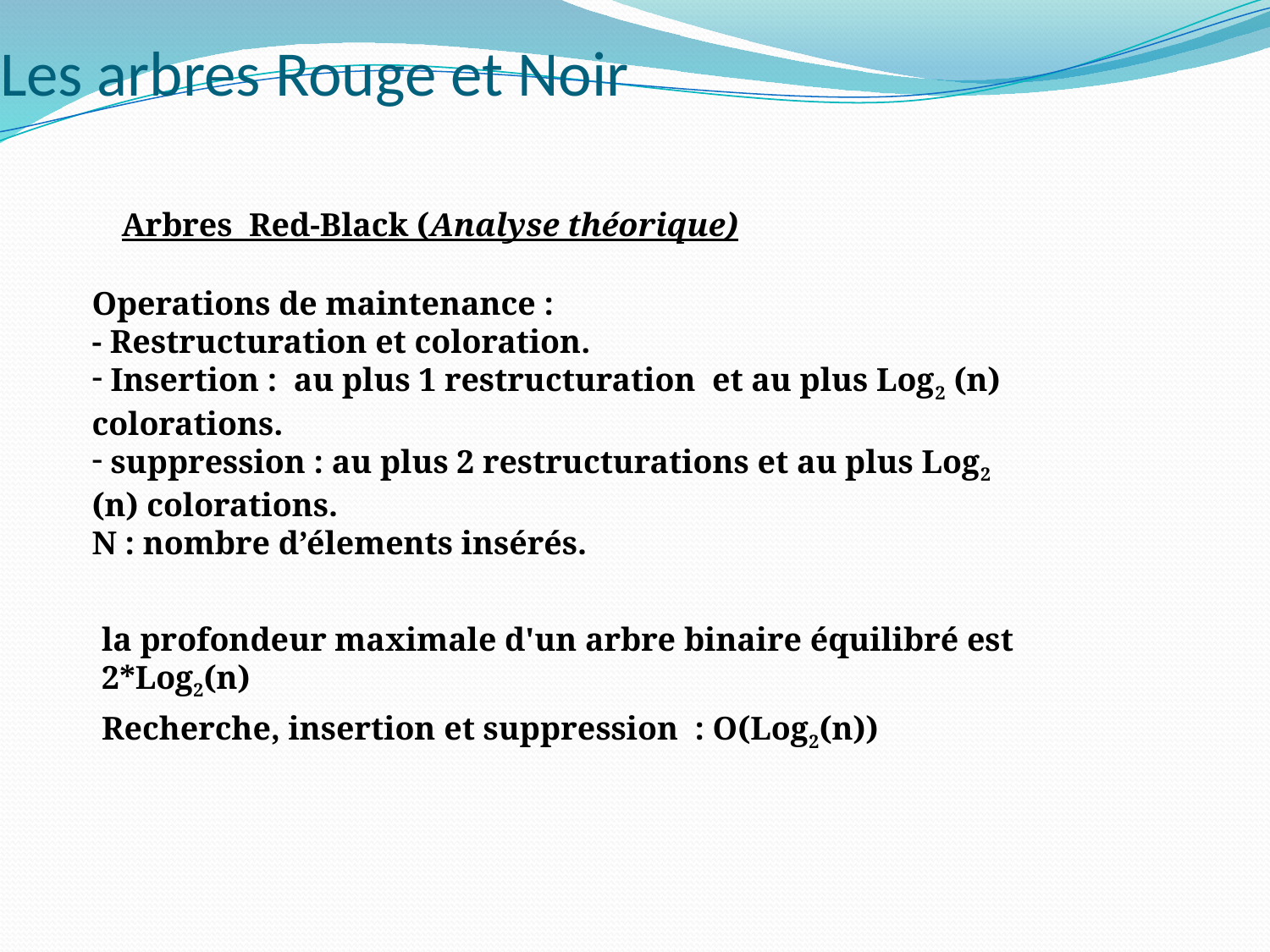

# Les arbres Rouge et Noir

Arbres  Red-Black (Analyse théorique)
Operations de maintenance :
- Restructuration et coloration.
 Insertion :  au plus 1 restructuration  et au plus Log2 (n) colorations.
 suppression : au plus 2 restructurations et au plus Log2 (n) colorations.
N : nombre d’élements insérés.
la profondeur maximale d'un arbre binaire équilibré est  2*Log2(n)
Recherche, insertion et suppression  : O(Log2(n))